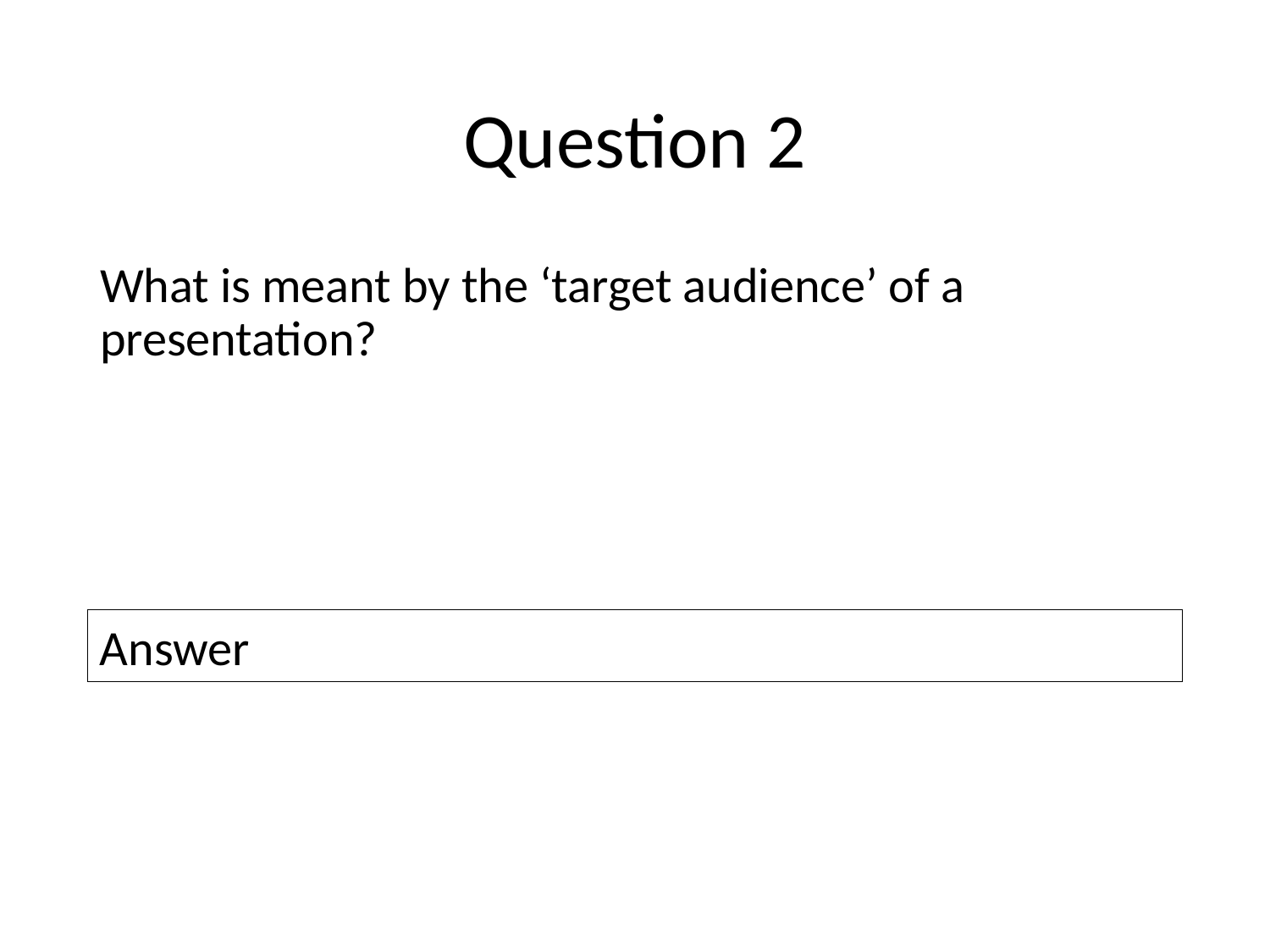

# Question 2
What is meant by the ‘target audience’ of a presentation?
Answer